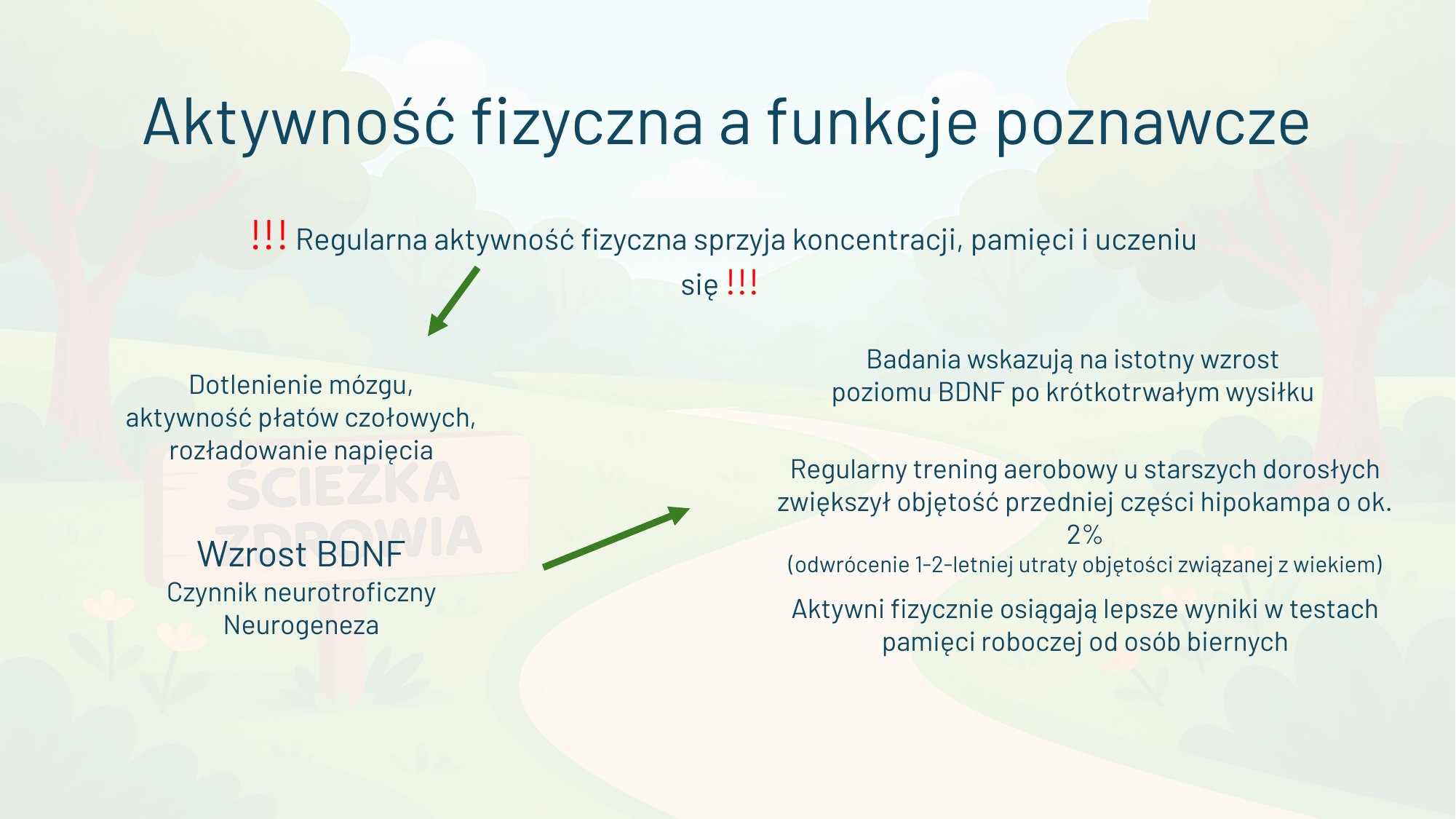

# Aktywność fizyczna a funkcje poznawcze
!!! Regularna aktywność fizyczna sprzyja koncentracji, pamięci i uczeniu się !!!
Badania wskazują na istotny wzrost poziomu BDNF po krótkotrwałym wysiłku
Dotlenienie mózgu, aktywność płatów czołowych, rozładowanie napięcia
Regularny trening aerobowy u starszych dorosłych zwiększył objętość przedniej części hipokampa o ok. 2%
(odwrócenie 1-2-letniej utraty objętości związanej z wiekiem)
Wzrost BDNF
Czynnik neurotroficzny
Neurogeneza
Aktywni fizycznie osiągają lepsze wyniki w testach pamięci roboczej od osób biernych